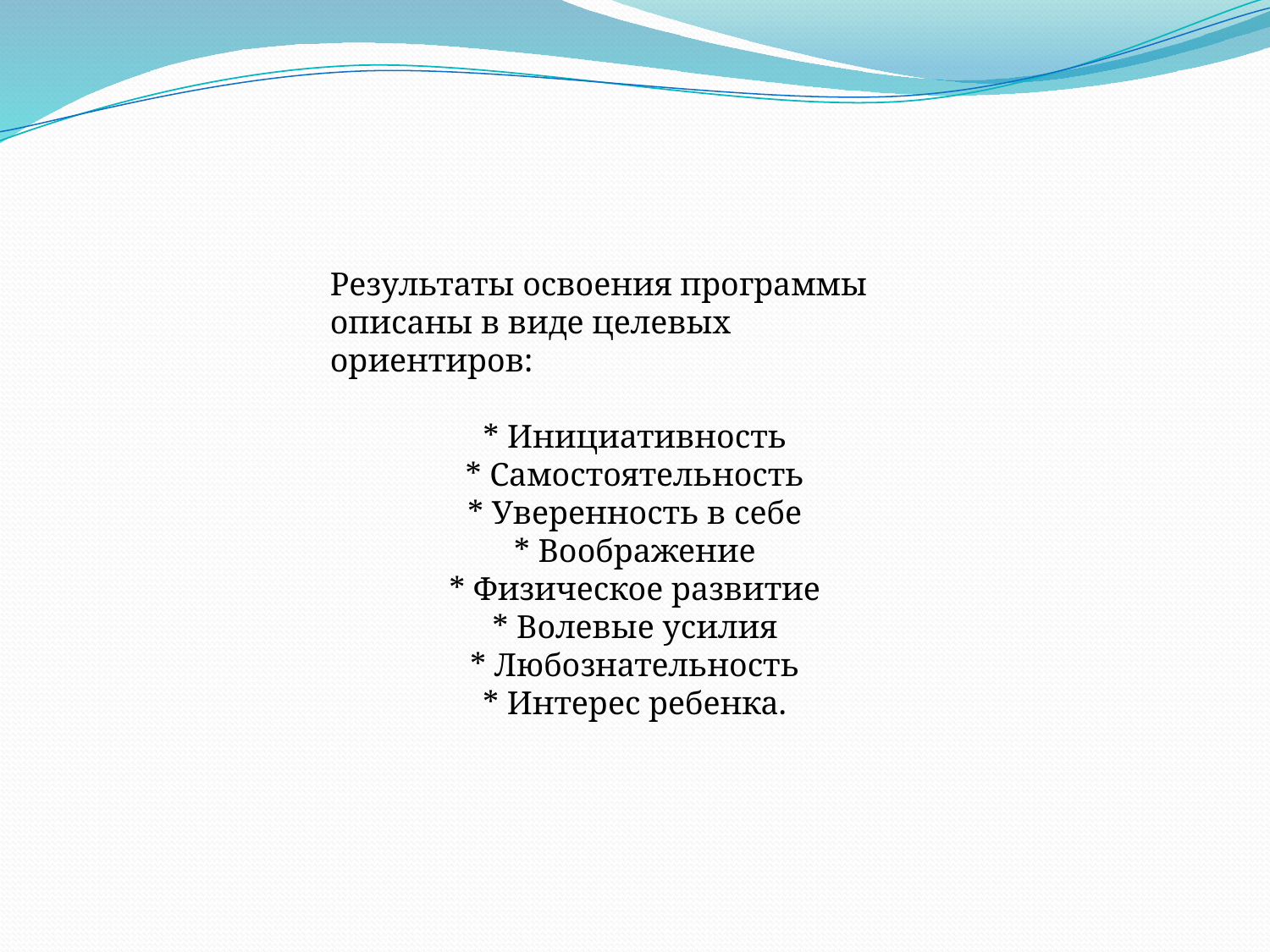

Результаты освоения программы описаны в виде целевых ориентиров:

* Инициативность
* Самостоятельность
* Уверенность в себе
* Воображение
* Физическое развитие
* Волевые усилия
* Любознательность
* Интерес ребенка.